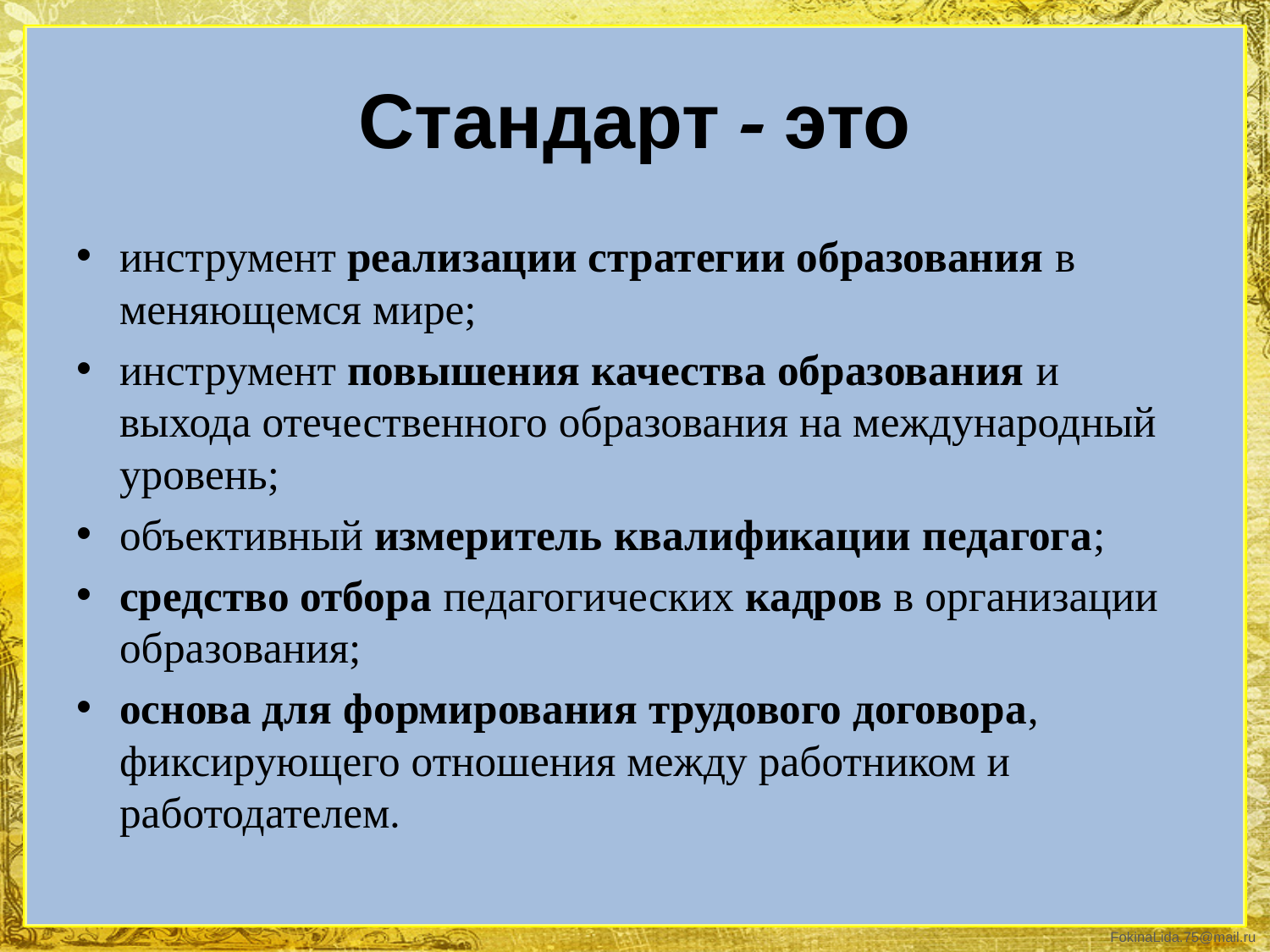

# Стандарт - это
инструмент реализации стратегии образования в меняющемся мире;
инструмент повышения качества образования и выхода отечественного образования на международный уровень;
объективный измеритель квалификации педагога;
средство отбора педагогических кадров в организации образования;
основа для формирования трудового договора, фиксирующего отношения между работником и работодателем.